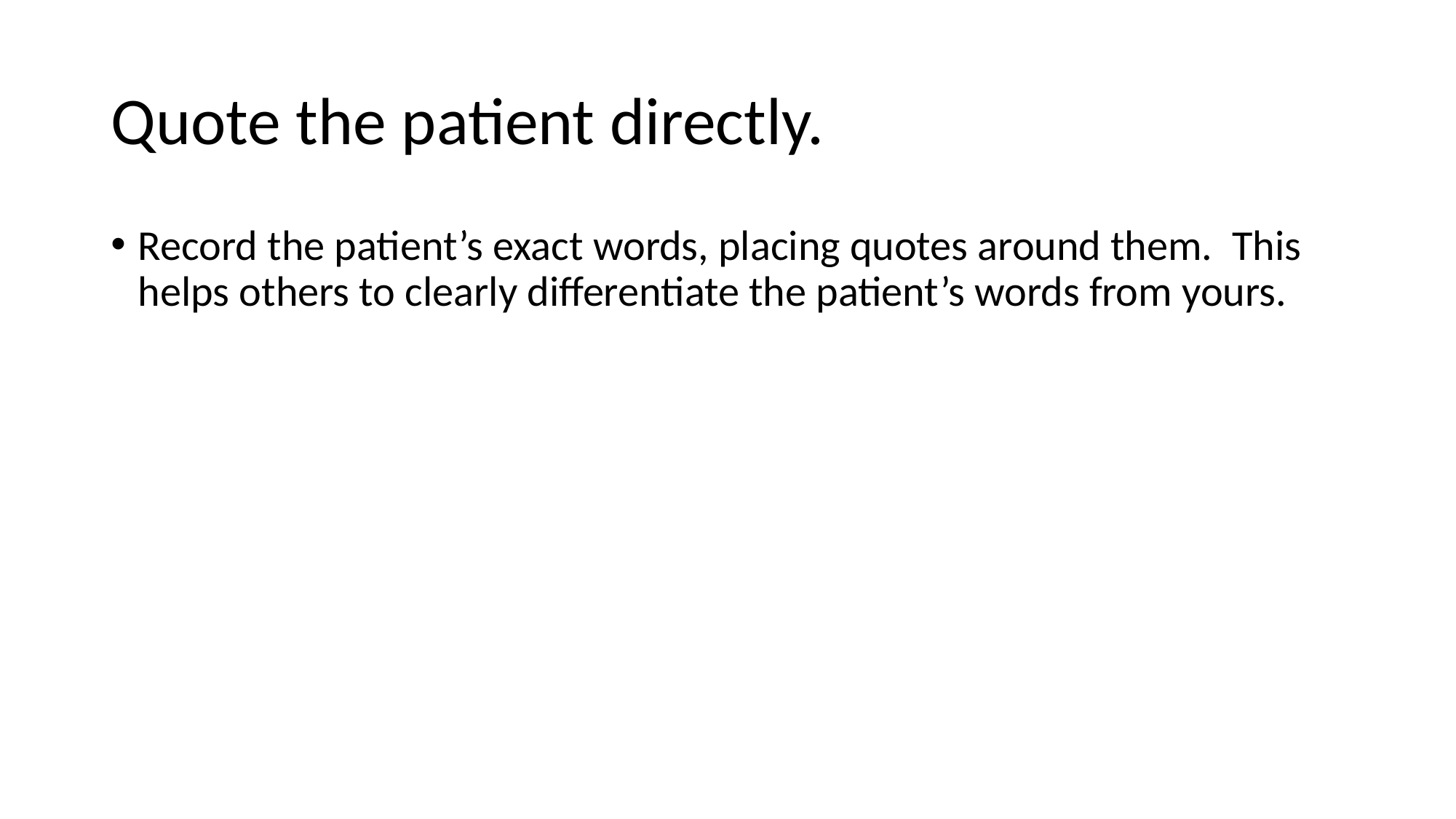

# Quote the patient directly.
Record the patient’s exact words, placing quotes around them.  This helps others to clearly differentiate the patient’s words from yours.